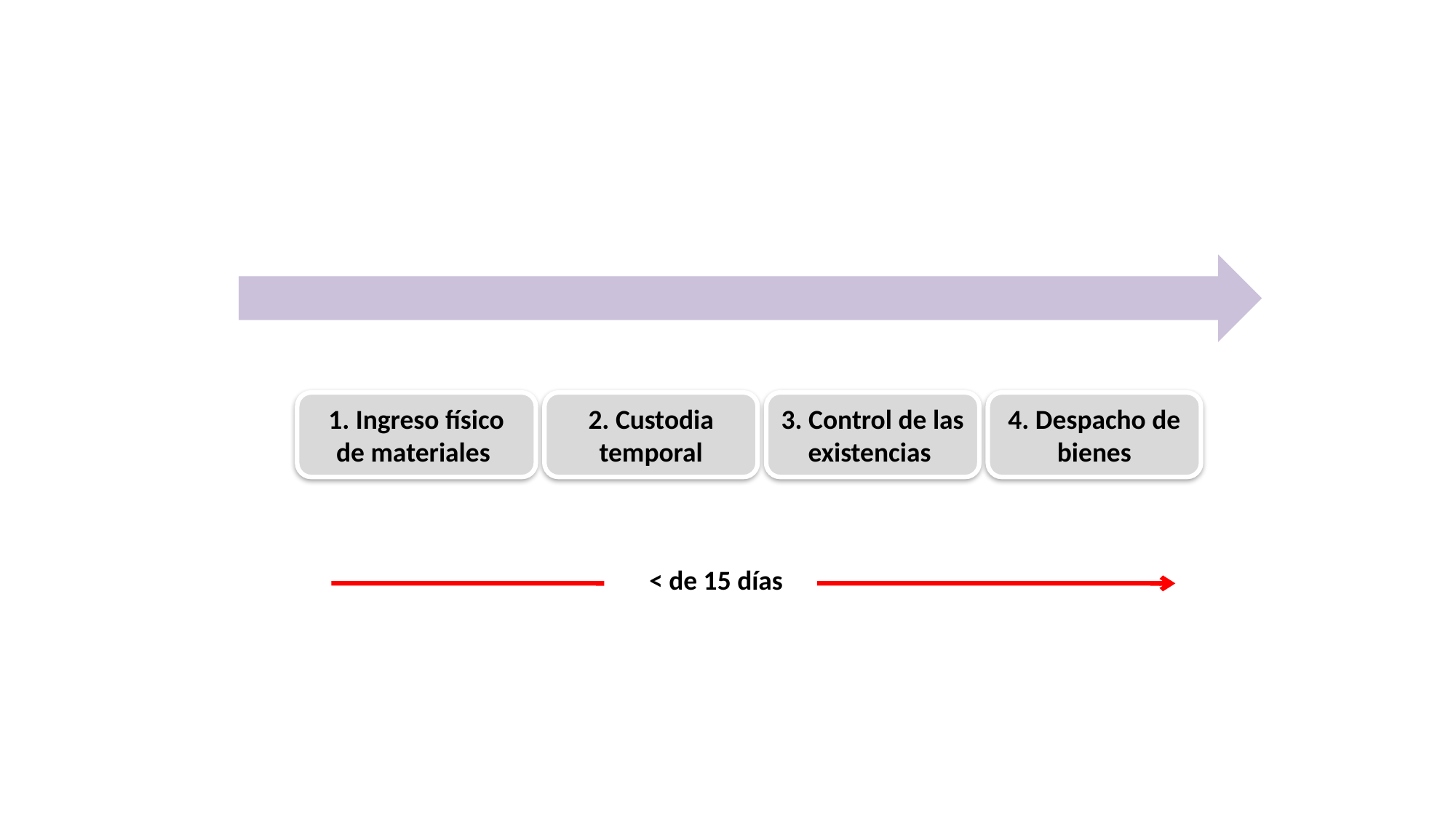

1. Ingreso físico de materiales
2. Custodia temporal
3. Control de las existencias
4. Despacho de bienes
< de 15 días